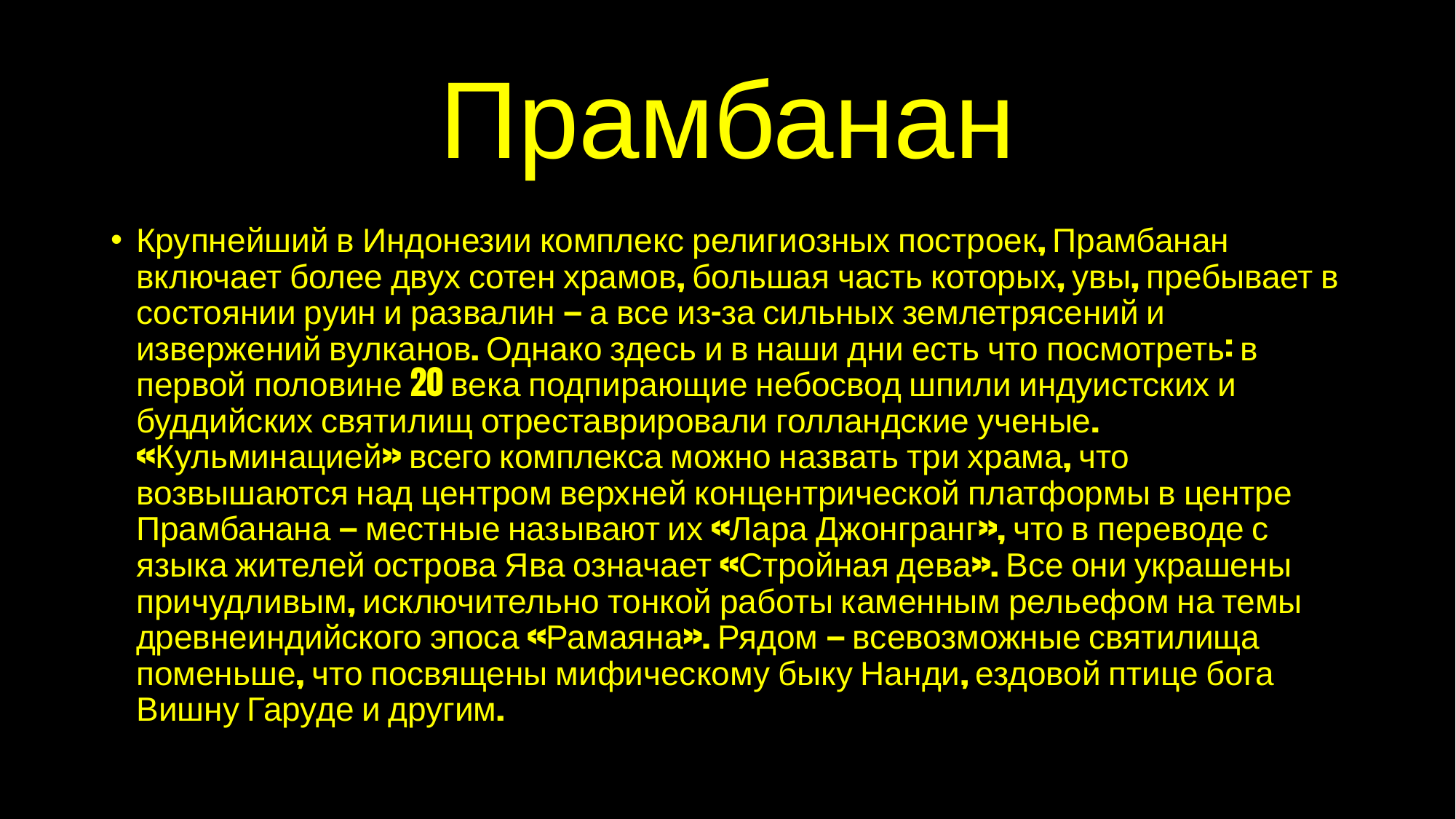

# Прамбанан
Крупнейший в Индонезии комплекс религиозных построек, Прамбанан включает более двух сотен храмов, большая часть которых, увы, пребывает в состоянии руин и развалин — а все из-за сильных землетрясений и извержений вулканов. Однако здесь и в наши дни есть что посмотреть: в первой половине 20 века подпирающие небосвод шпили индуистских и буддийских святилищ отреставрировали голландские ученые. «Кульминацией» всего комплекса можно назвать три храма, что возвышаются над центром верхней концентрической платформы в центре Прамбанана — местные называют их «Лара Джонгранг», что в переводе с языка жителей острова Ява означает «Стройная дева». Все они украшены причудливым, исключительно тонкой работы каменным рельефом на темы древнеиндийского эпоса «Рамаяна». Рядом — всевозможные святилища поменьше, что посвящены мифическому быку Нанди, ездовой птице бога Вишну Гаруде и другим.